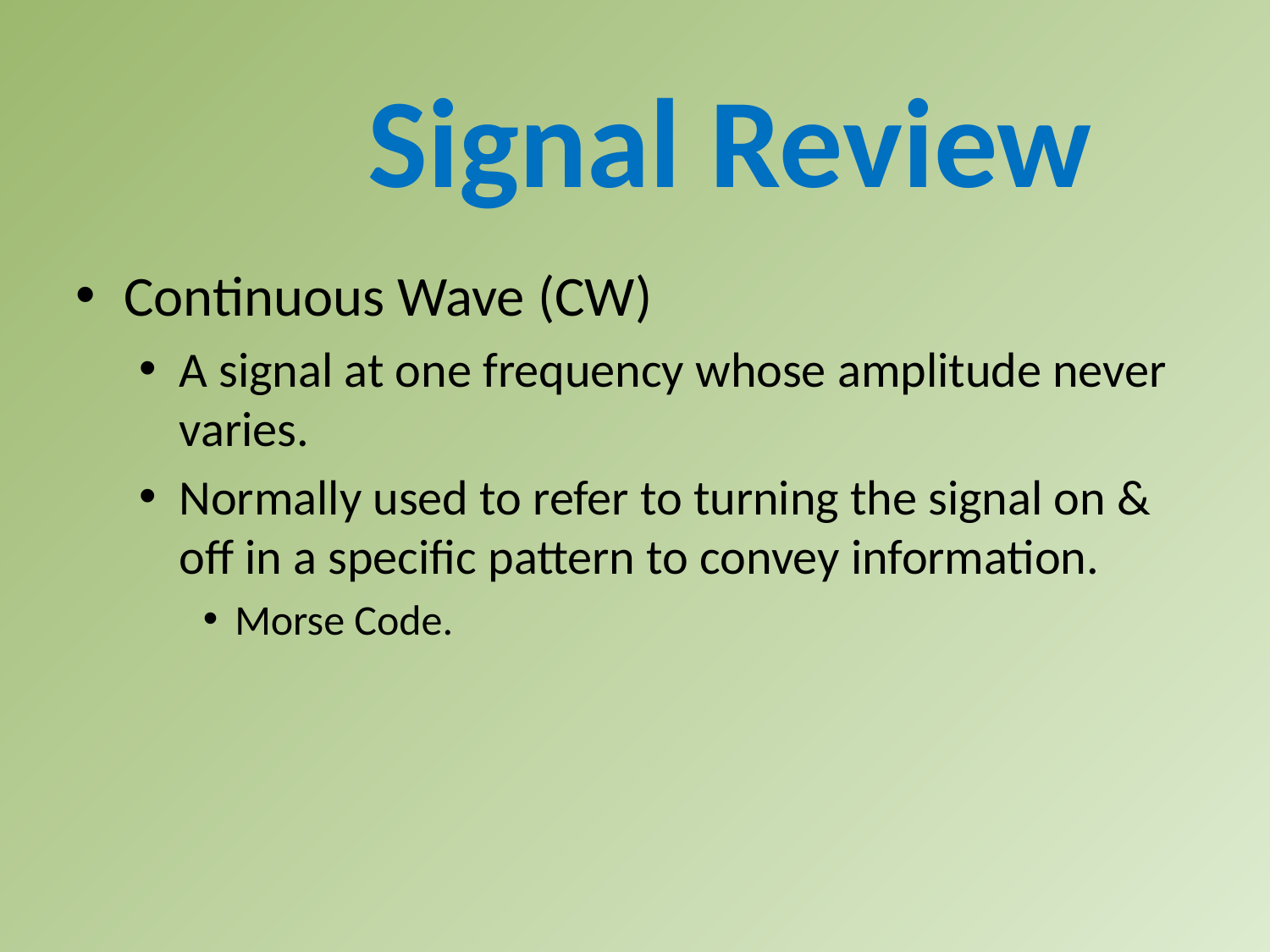

Signal Review
Continuous Wave (CW)
A signal at one frequency whose amplitude never varies.
Normally used to refer to turning the signal on & off in a specific pattern to convey information.
Morse Code.